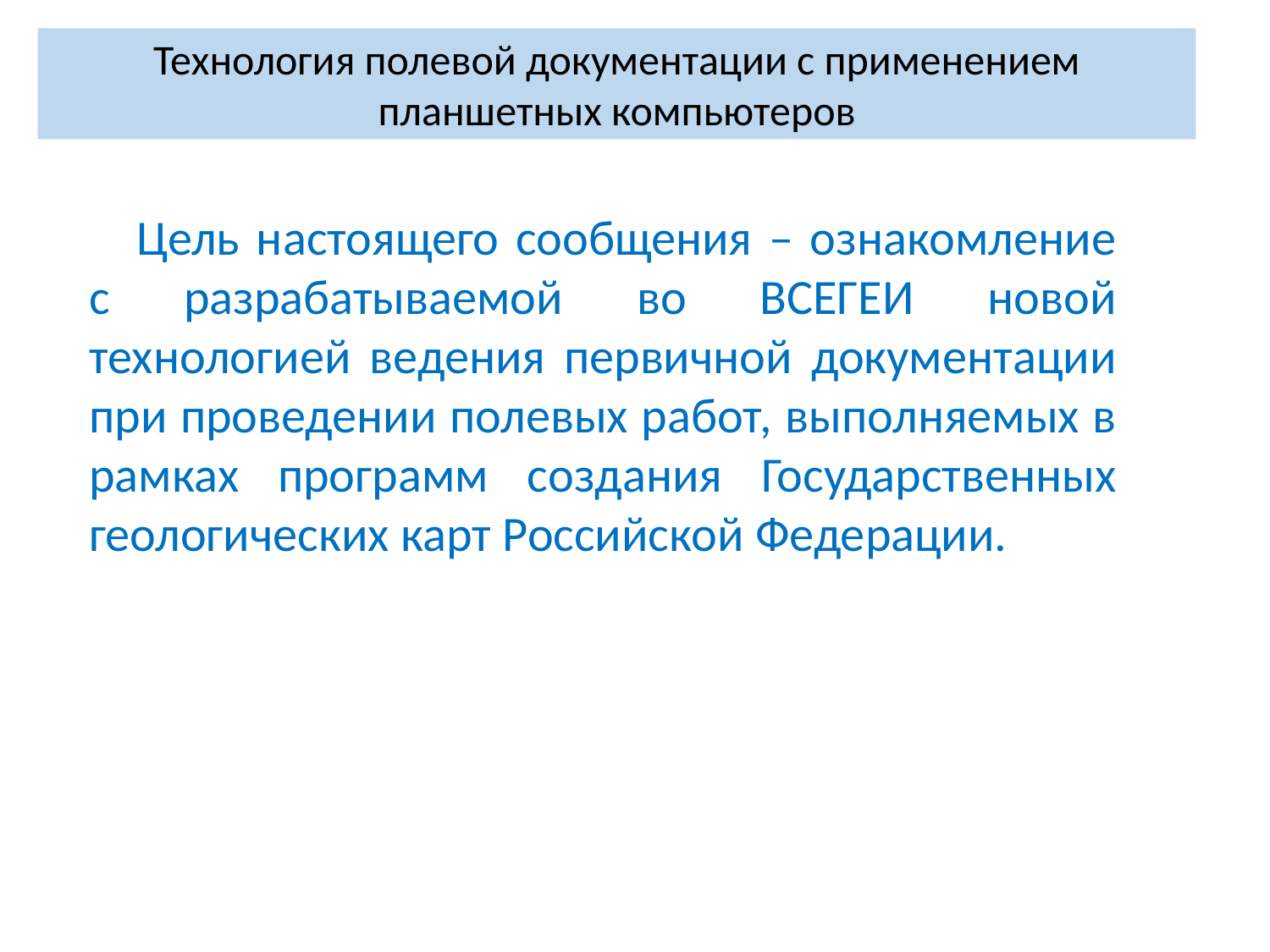

Технология полевой документации с применением планшетных компьютеров
Цель настоящего сообщения – ознакомление с разрабатываемой во ВСЕГЕИ новой технологией ведения первичной документации при проведении полевых работ, выполняемых в рамках программ создания Государственных геологических карт Российской Федерации.